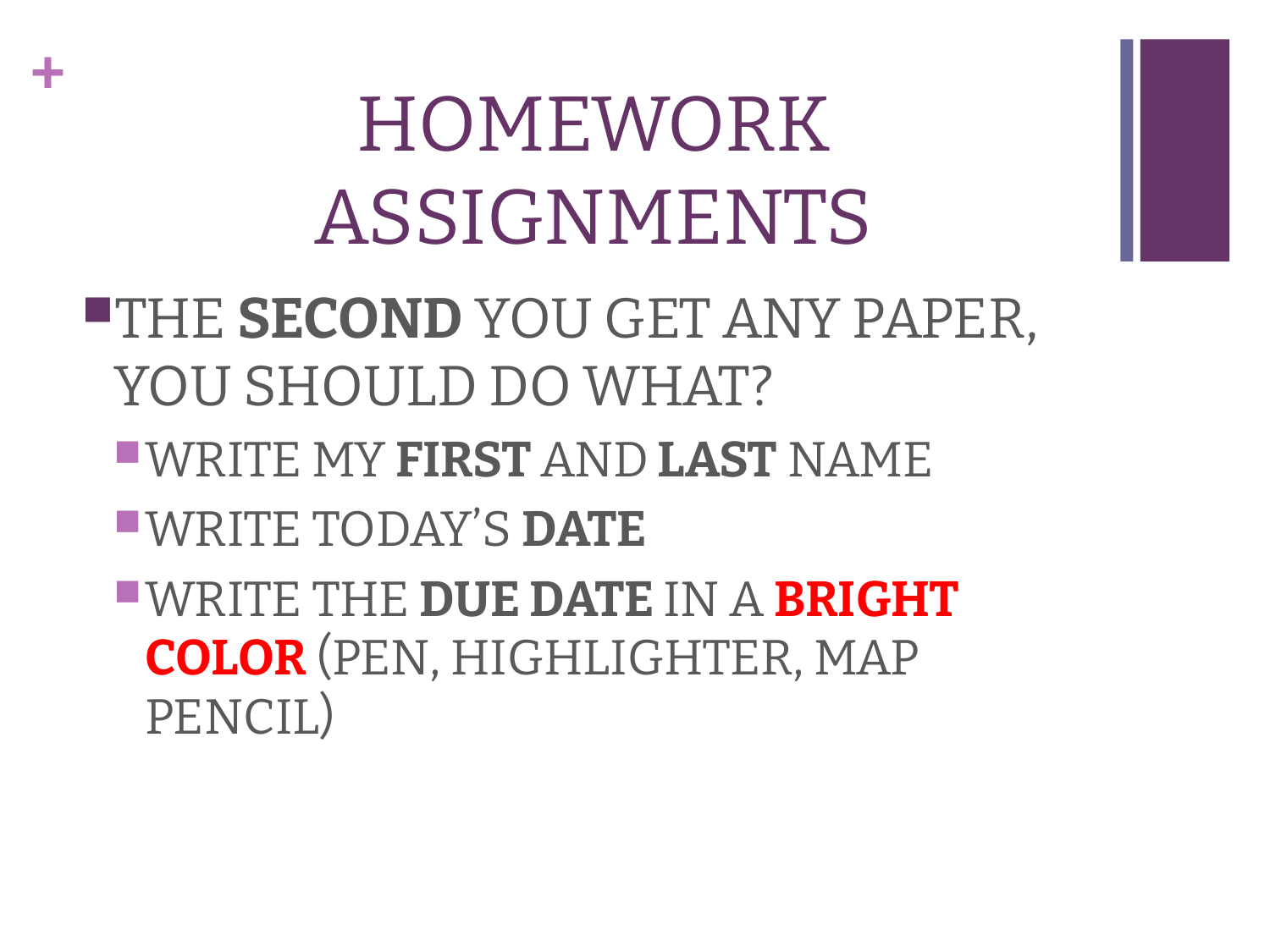

# HOMEWORK ASSIGNMENTS
THE SECOND YOU GET ANY PAPER, YOU SHOULD DO WHAT?
WRITE MY FIRST AND LAST NAME
WRITE TODAY’S DATE
WRITE THE DUE DATE IN A BRIGHT COLOR (PEN, HIGHLIGHTER, MAP PENCIL)